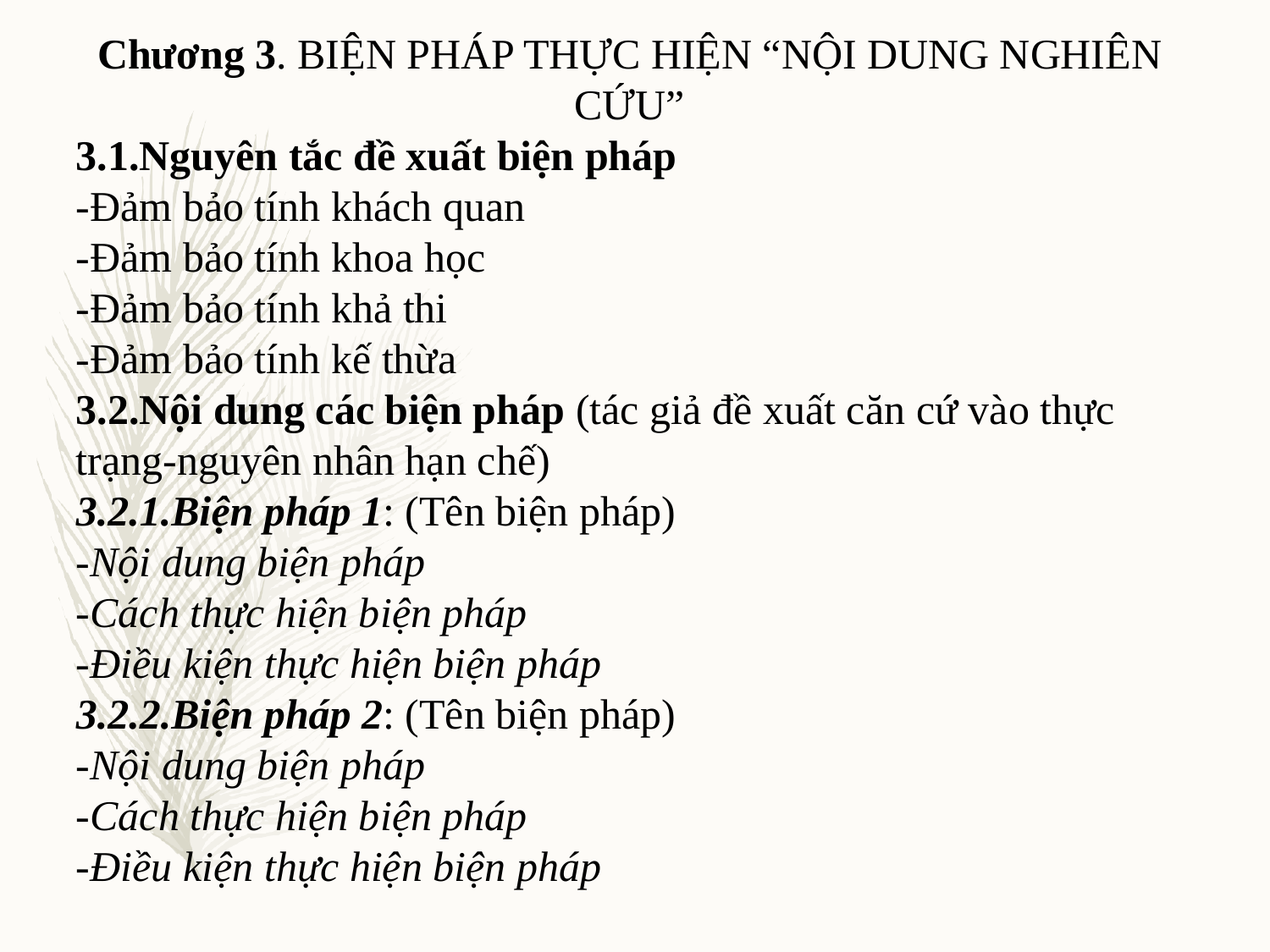

Chương 3. BIỆN PHÁP THỰC HIỆN “NỘI DUNG NGHIÊN CỨU”
3.1.Nguyên tắc đề xuất biện pháp
-Đảm bảo tính khách quan
-Đảm bảo tính khoa học
-Đảm bảo tính khả thi
-Đảm bảo tính kế thừa
3.2.Nội dung các biện pháp (tác giả đề xuất căn cứ vào thực trạng-nguyên nhân hạn chế)
3.2.1.Biện pháp 1: (Tên biện pháp)
-Nội dung biện pháp
-Cách thực hiện biện pháp
-Điều kiện thực hiện biện pháp
3.2.2.Biện pháp 2: (Tên biện pháp)
-Nội dung biện pháp
-Cách thực hiện biện pháp
-Điều kiện thực hiện biện pháp